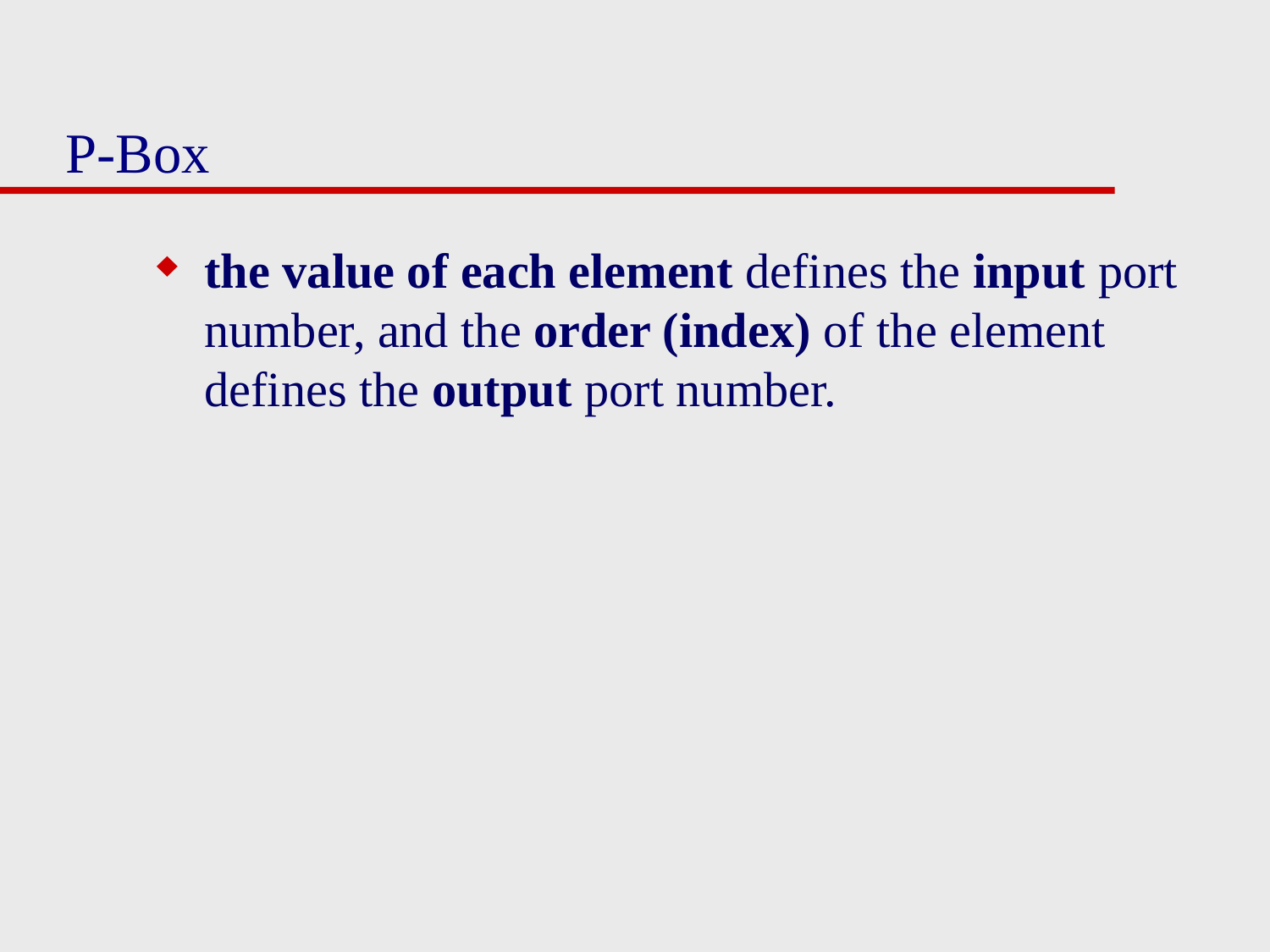

# P-Box
the value of each element defines the input port number, and the order (index) of the element defines the output port number.